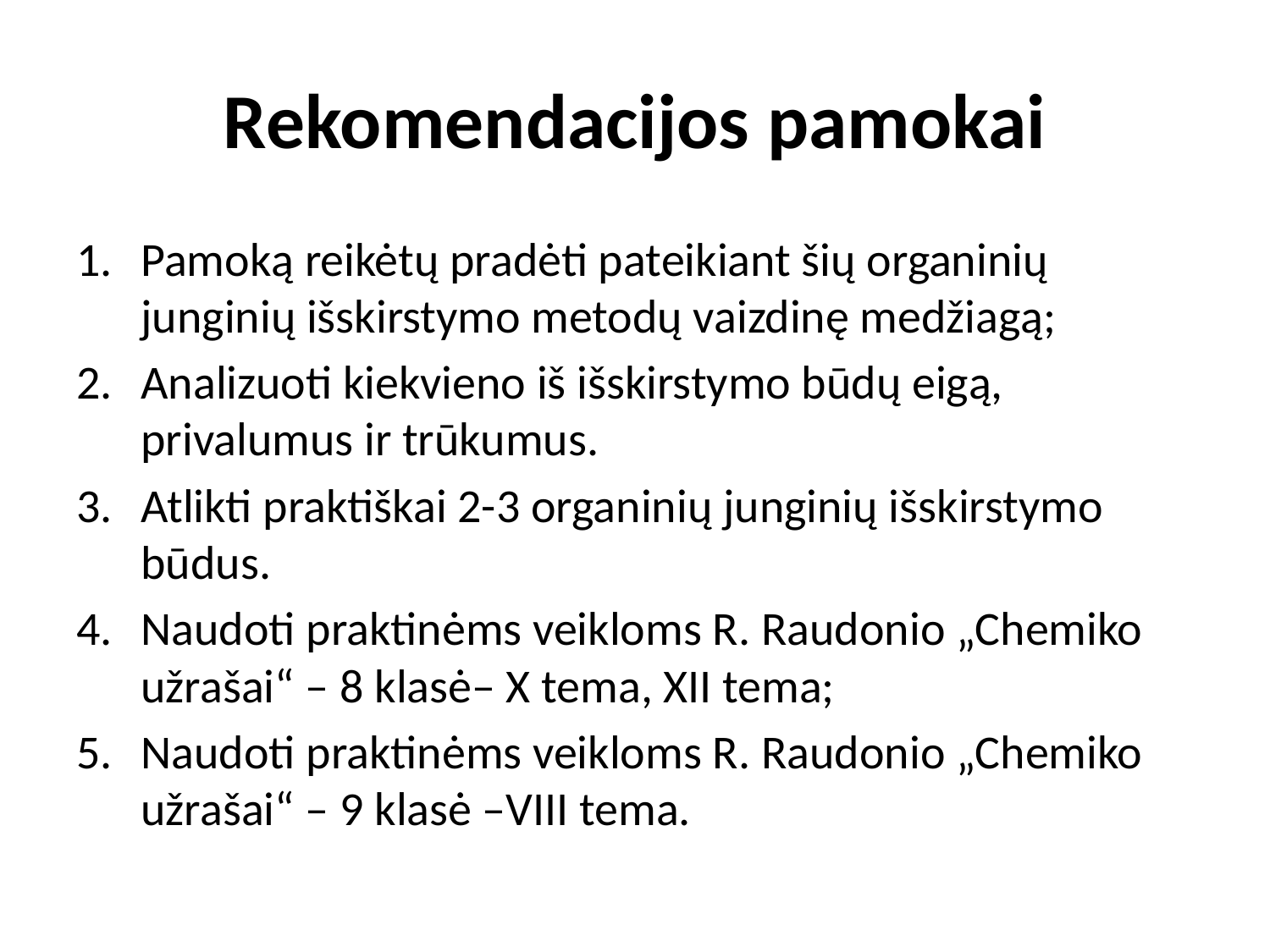

# Rekomendacijos pamokai
Pamoką reikėtų pradėti pateikiant šių organinių junginių išskirstymo metodų vaizdinę medžiagą;
Analizuoti kiekvieno iš išskirstymo būdų eigą, privalumus ir trūkumus.
Atlikti praktiškai 2-3 organinių junginių išskirstymo būdus.
Naudoti praktinėms veikloms R. Raudonio „Chemiko užrašai“ – 8 klasė– X tema, XII tema;
Naudoti praktinėms veikloms R. Raudonio „Chemiko užrašai“ – 9 klasė –VIII tema.